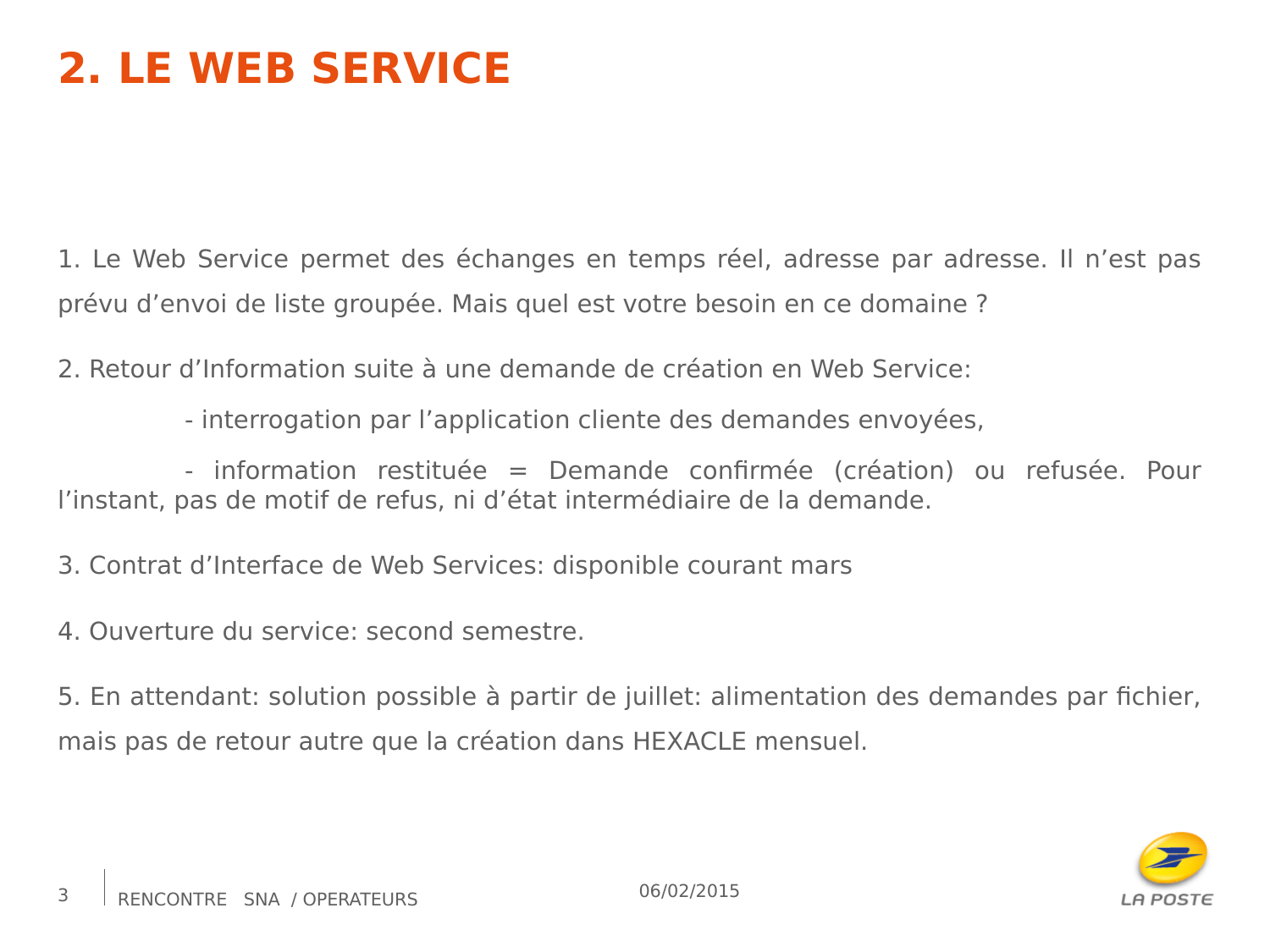

# 2. LE WEB SERVICE
1. Le Web Service permet des échanges en temps réel, adresse par adresse. Il n’est pas prévu d’envoi de liste groupée. Mais quel est votre besoin en ce domaine ?
2. Retour d’Information suite à une demande de création en Web Service:
	- interrogation par l’application cliente des demandes envoyées,
	- information restituée = Demande confirmée (création) ou refusée. Pour l’instant, pas de motif de refus, ni d’état intermédiaire de la demande.
3. Contrat d’Interface de Web Services: disponible courant mars
4. Ouverture du service: second semestre.
5. En attendant: solution possible à partir de juillet: alimentation des demandes par fichier, mais pas de retour autre que la création dans HEXACLE mensuel.
06/02/2015
3
Rencontre   sna  / operateurs